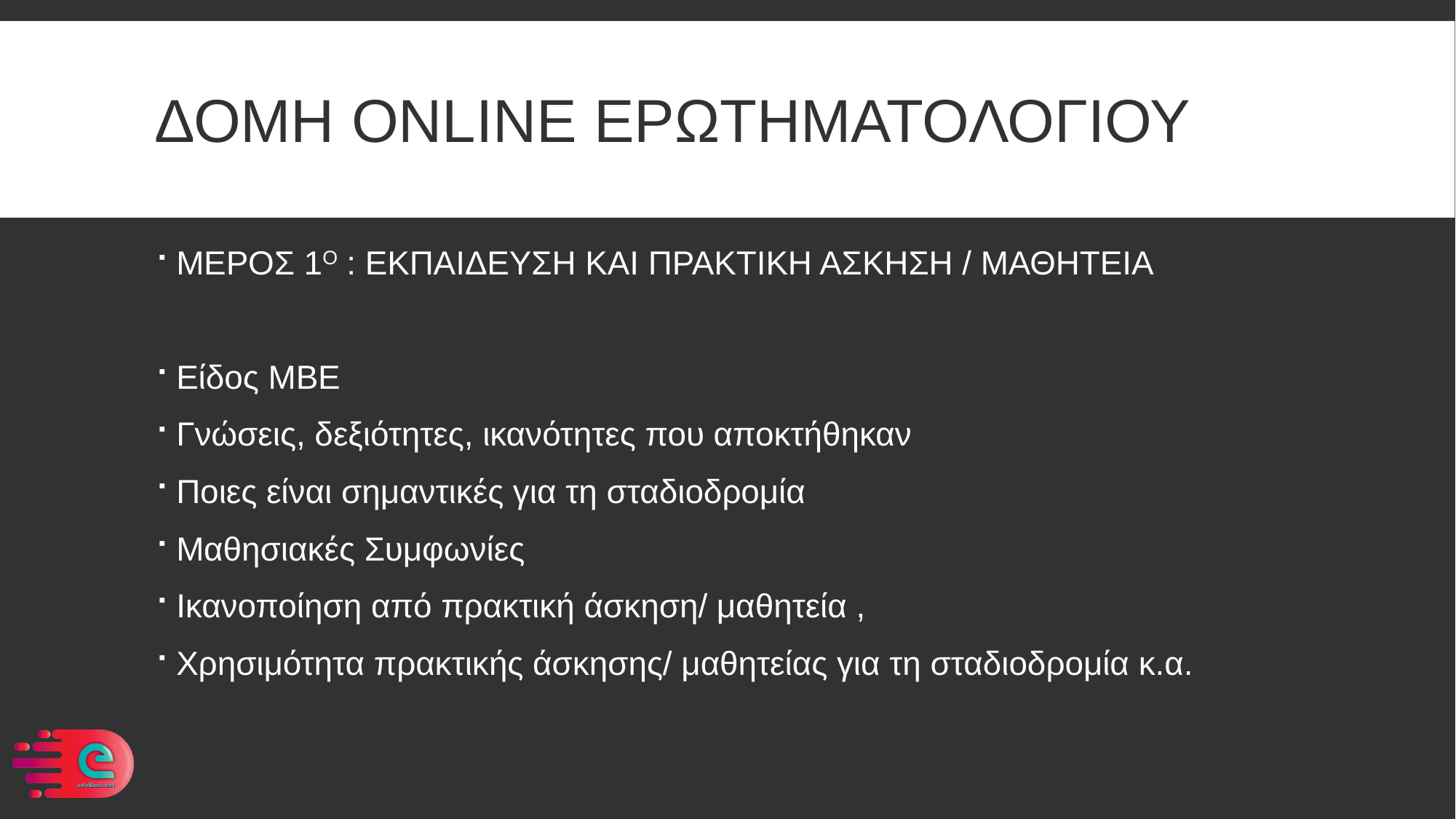

# ΔΟΜΗ ONLINE ΕΡΩΤΗΜΑΤΟΛΟΓΙΟΥ
ΜΕΡΟΣ 1Ο : ΕΚΠΑΙΔΕΥΣΗ ΚΑΙ ΠΡΑΚΤΙΚΗ ΑΣΚΗΣΗ / ΜΑΘΗΤΕΙΑ

Είδος ΜΒΕ
Γνώσεις, δεξιότητες, ικανότητες που αποκτήθηκαν
Ποιες είναι σημαντικές για τη σταδιοδρομία
Μαθησιακές Συμφωνίες
Ικανοποίηση από πρακτική άσκηση/ μαθητεία ,
Χρησιμότητα πρακτικής άσκησης/ μαθητείας για τη σταδιοδρομία κ.α.